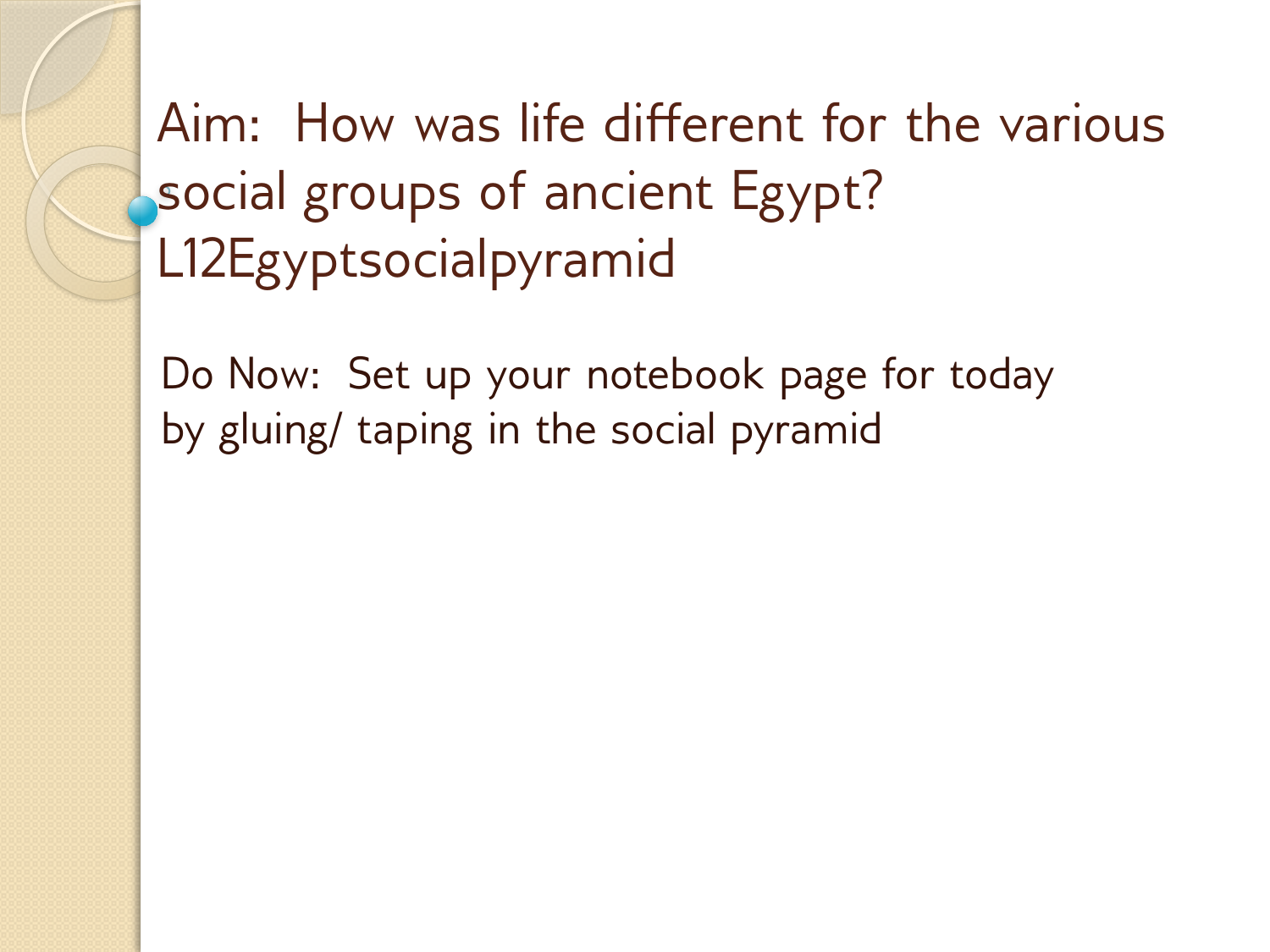

# Aim:  How was life different for the various social groups of ancient Egypt? L12Egyptsocialpyramid
Do Now:  Set up your notebook page for today by gluing/ taping in the social pyramid